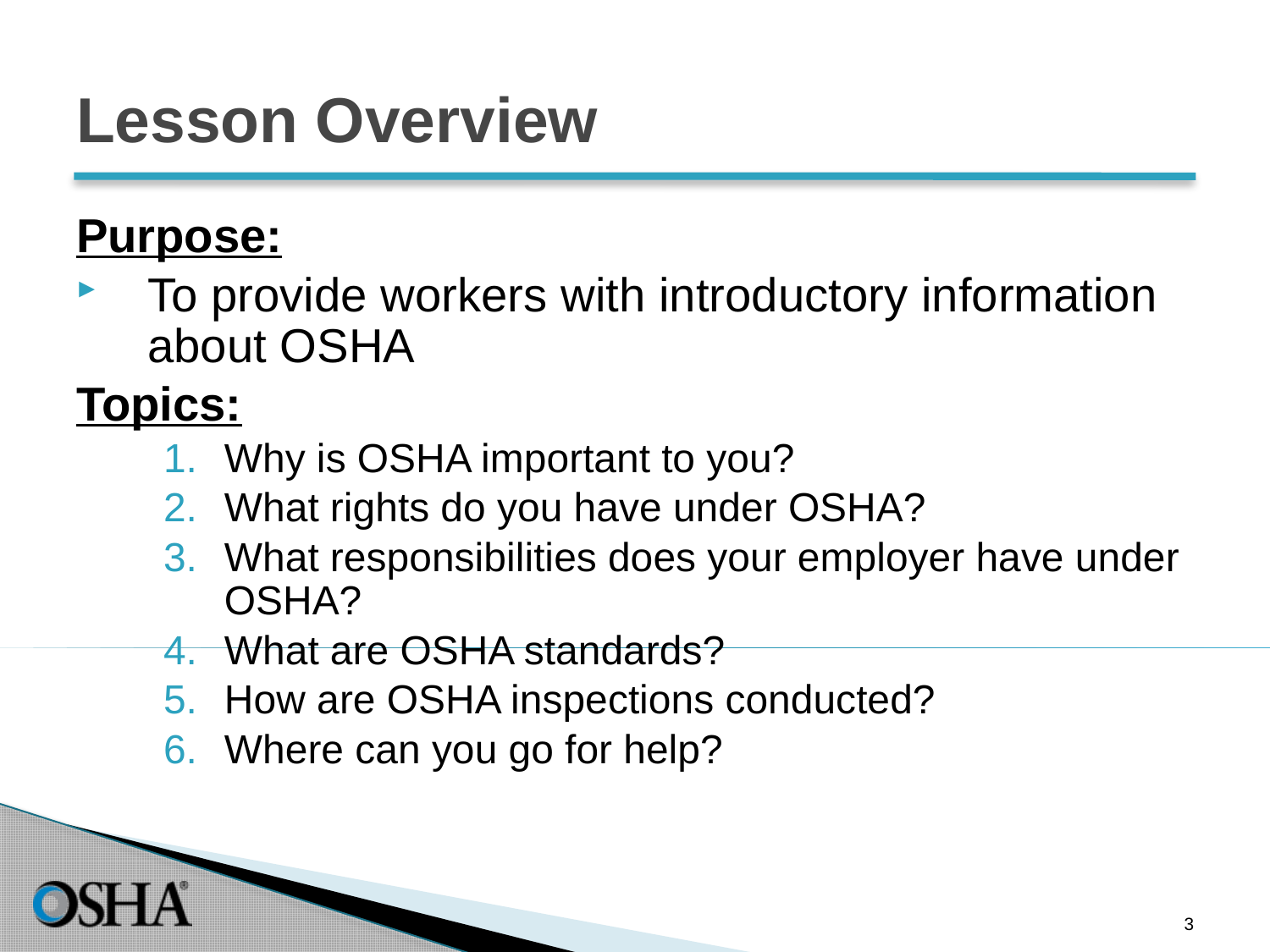

# Lesson Overview
Purpose:
To provide workers with introductory information about OSHA
Topics:
Why is OSHA important to you?
What rights do you have under OSHA?
What responsibilities does your employer have under OSHA?
What are OSHA standards?
How are OSHA inspections conducted?
Where can you go for help?
3